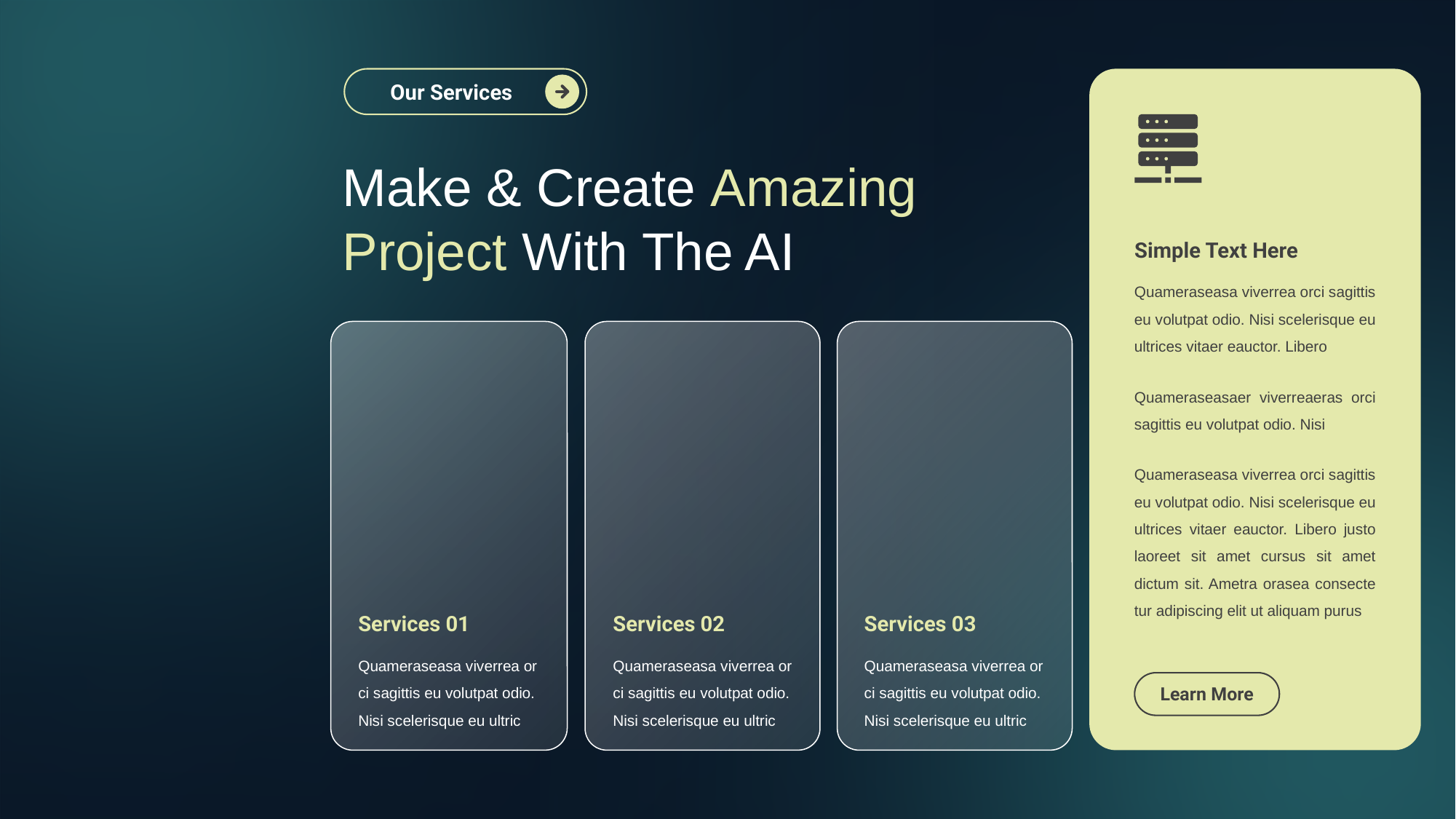

Our Services

Make & Create Amazing Project With The AI
Simple Text Here
Quameraseasa viverrea orci sagittis eu volutpat odio. Nisi scelerisque eu ultrices vitaer eauctor. Libero

Quameraseasaer viverreaeras orci sagittis eu volutpat odio. Nisi
Quameraseasa viverrea orci sagittis eu volutpat odio. Nisi scelerisque eu ultrices vitaer eauctor. Libero justo laoreet sit amet cursus sit amet dictum sit. Ametra orasea consecte tur adipiscing elit ut aliquam purus
Services 01
Services 02
Services 03
Quameraseasa viverrea or ci sagittis eu volutpat odio. Nisi scelerisque eu ultric
Quameraseasa viverrea or ci sagittis eu volutpat odio. Nisi scelerisque eu ultric
Quameraseasa viverrea or ci sagittis eu volutpat odio. Nisi scelerisque eu ultric

Learn More